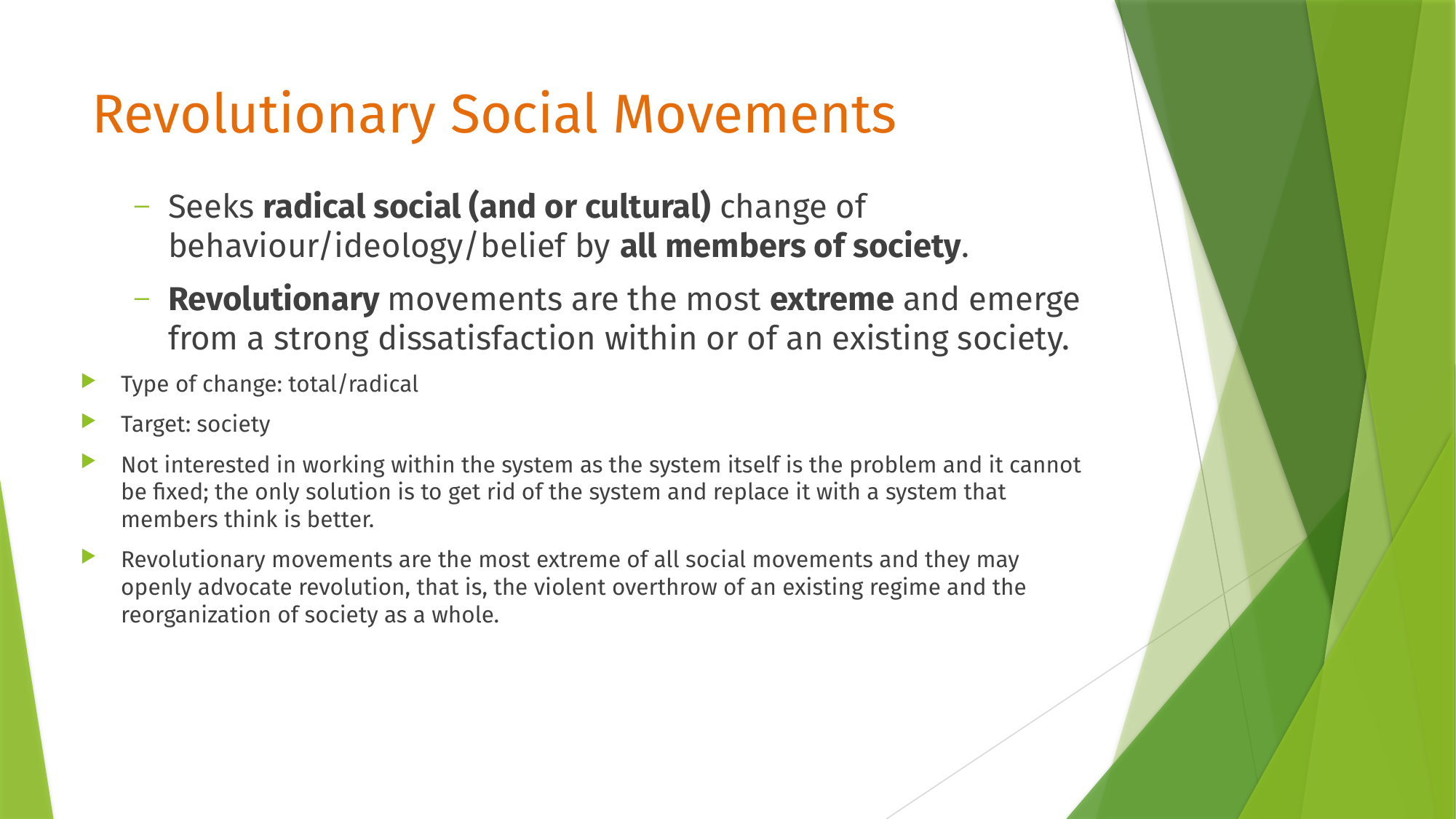

# Revolutionary Social Movements
Seeks radical social (and or cultural) change of behaviour/ideology/belief by all members of society.
Revolutionary movements are the most extreme and emerge from a strong dissatisfaction within or of an existing society.
Type of change: total/radical
Target: society
Not interested in working within the system as the system itself is the problem and it cannot be fixed; the only solution is to get rid of the system and replace it with a system that members think is better.
Revolutionary movements are the most extreme of all social movements and they may openly advocate revolution, that is, the violent overthrow of an existing regime and the reorganization of society as a whole.